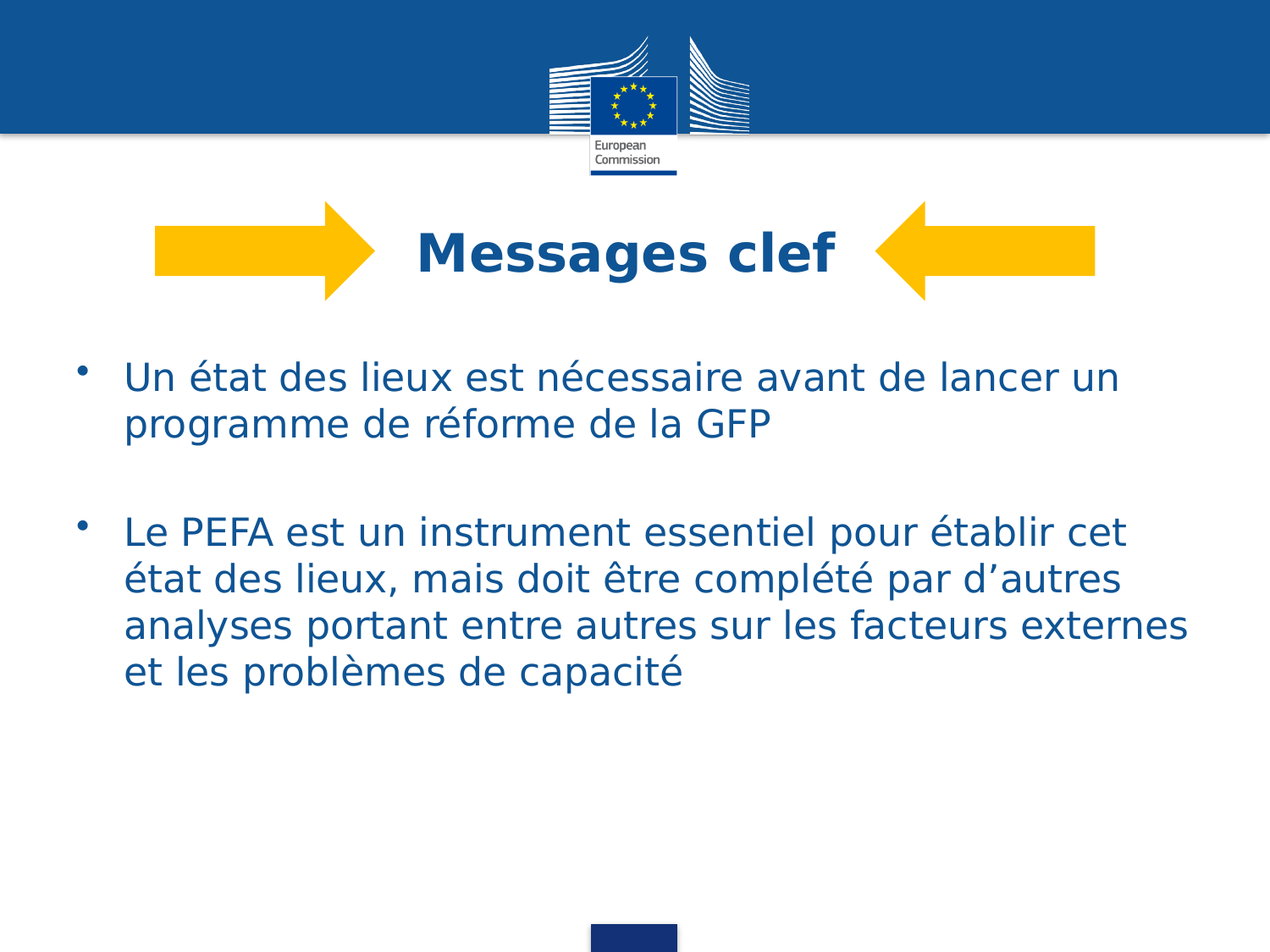

# Messages clef

Un état des lieux est nécessaire avant de lancer un programme de réforme de la GFP

Le PEFA est un instrument essentiel pour établir cet état des lieux, mais doit être complété par d’autres analyses portant entre autres sur les facteurs externes et les problèmes de capacité